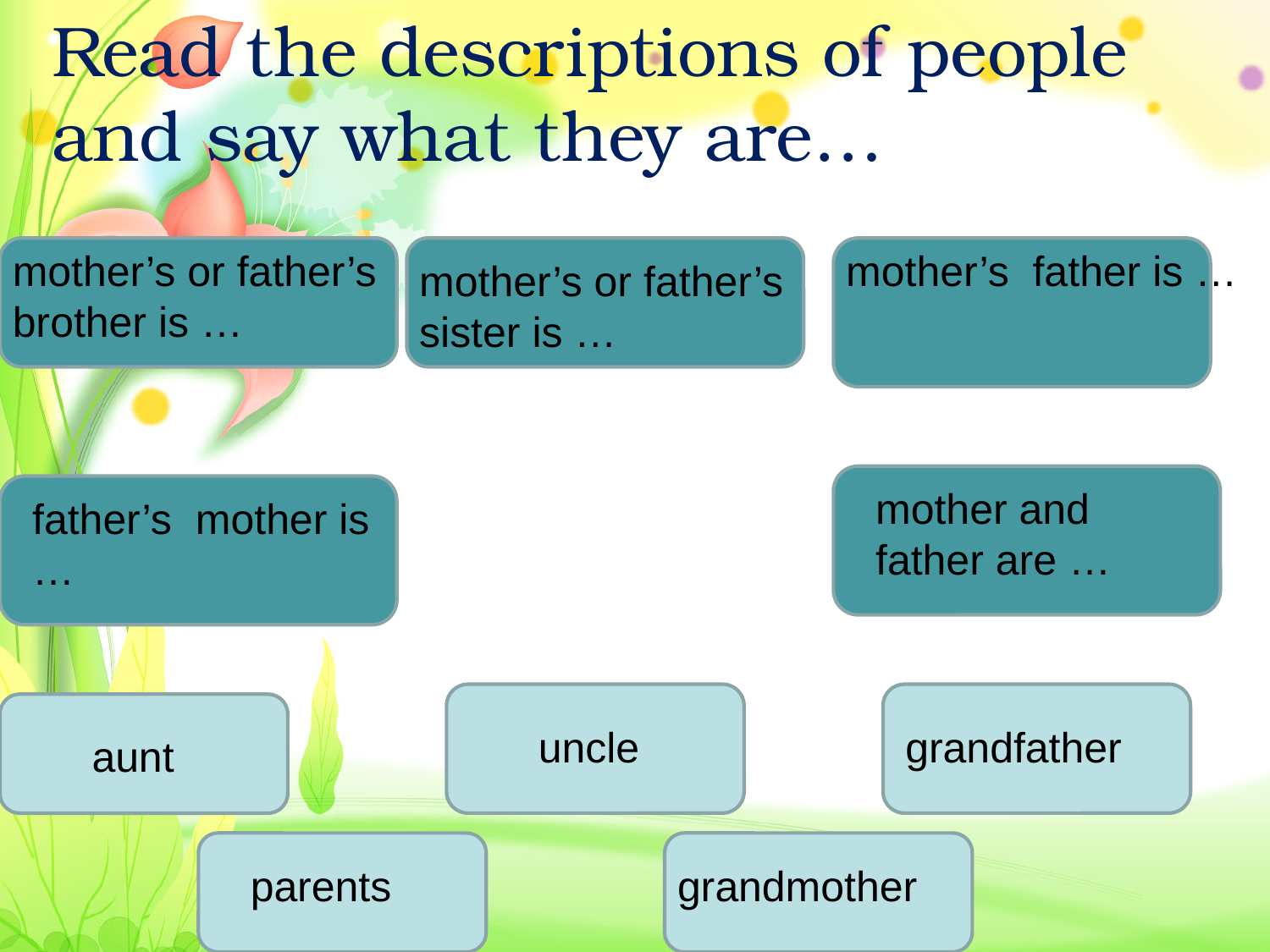

Read the descriptions of people and say what they are…

mother’s or father’s brother is …

mother’s  father is …

mother’s or father’s sister is …

mother and father are …
father’s  mother is …

uncle
grandfather
aunt

parents
grandmother